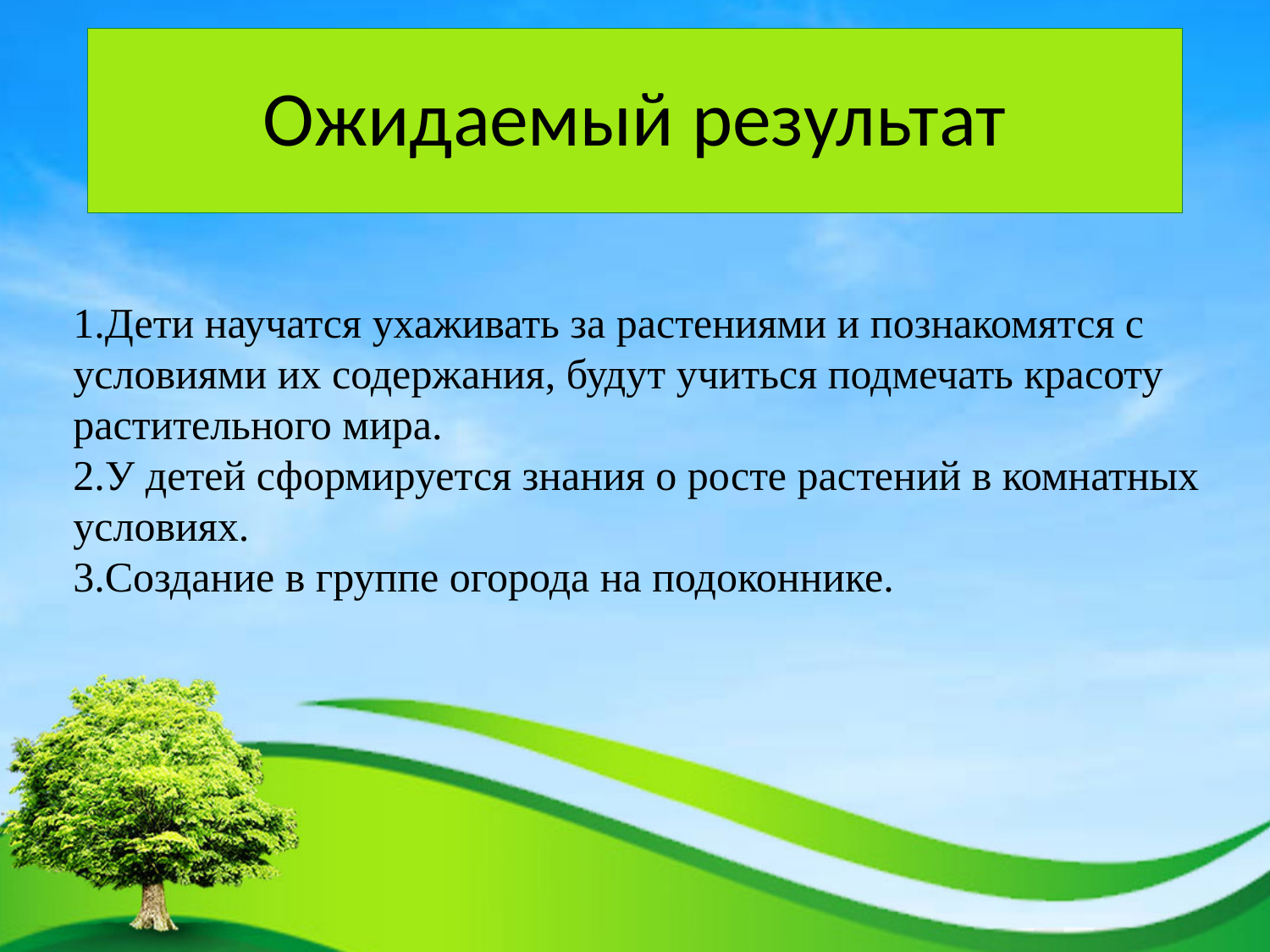

# Ожидаемый результат
1.Дети научатся ухаживать за растениями и познакомятся с условиями их содержания, будут учиться подмечать красоту растительного мира.
2.У детей сформируется знания о росте растений в комнатных условиях.
3.Создание в группе огорода на подоконнике.